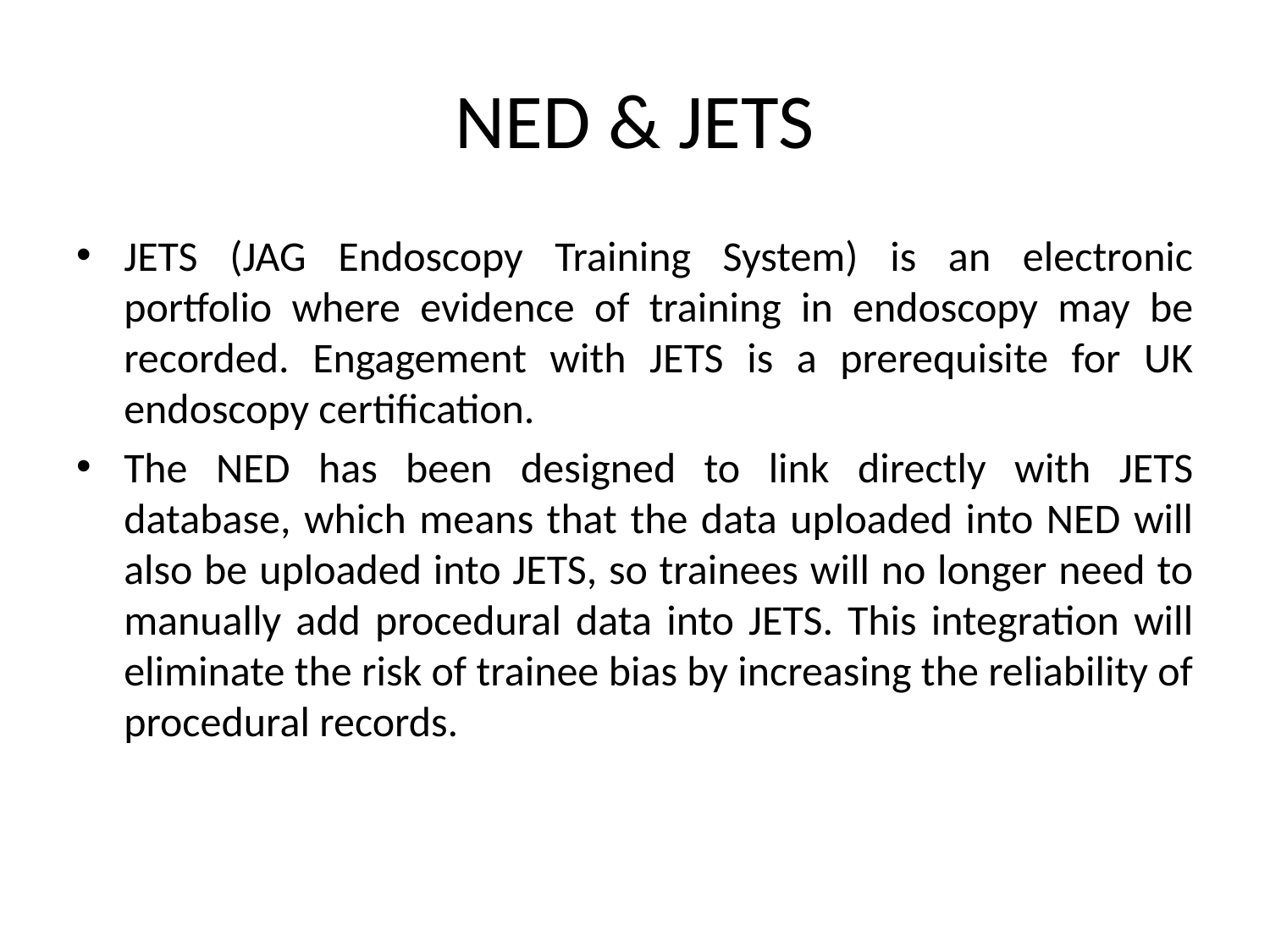

# NED & JETS
JETS (JAG Endoscopy Training System) is an electronic portfolio where evidence of training in endoscopy may be recorded. Engagement with JETS is a prerequisite for UK endoscopy certification.
The NED has been designed to link directly with JETS database, which means that the data uploaded into NED will also be uploaded into JETS, so trainees will no longer need to manually add procedural data into JETS. This integration will eliminate the risk of trainee bias by increasing the reliability of procedural records.